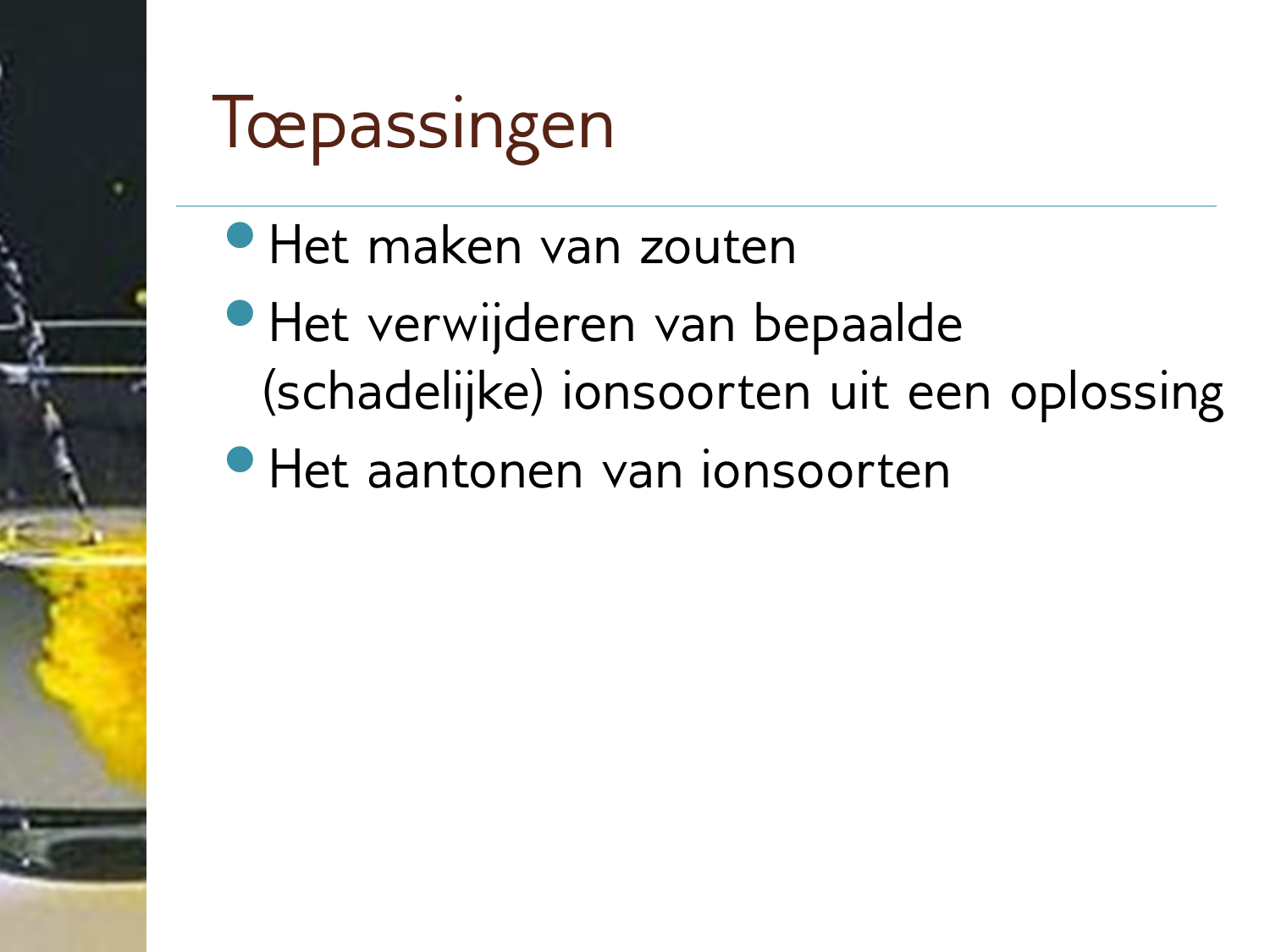

# Toepassingen
Het maken van zouten
Het verwijderen van bepaalde (schadelijke) ionsoorten uit een oplossing
Het aantonen van ionsoorten